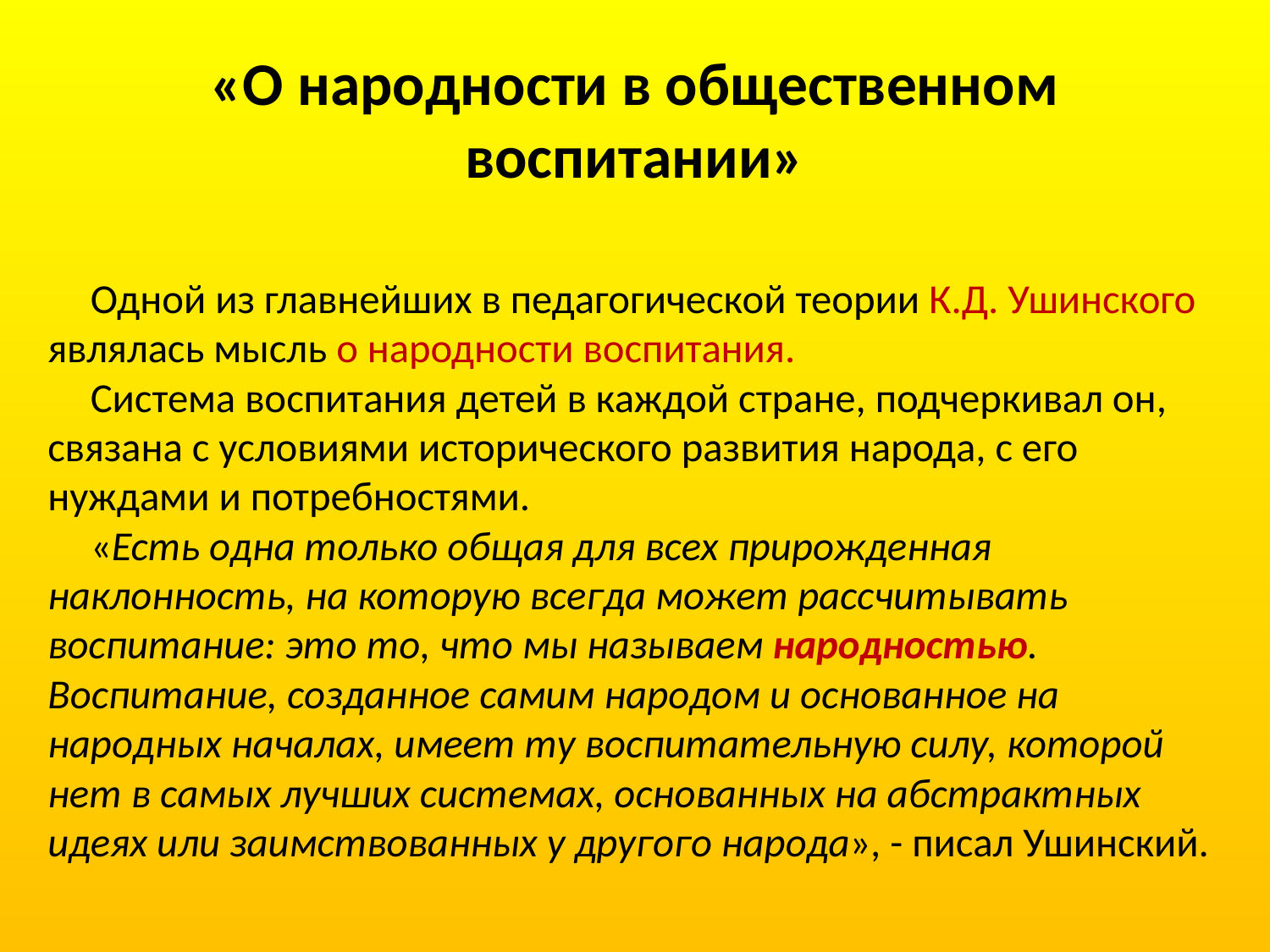

# «О народности в общественном воспитании»
Одной из главнейших в педагогической теории К.Д. Ушинского являлась мысль о народности воспитания.
Система воспитания детей в каждой стране, подчеркивал он, связана с условиями исторического развития народа, с его нуждами и потребностями.
«Есть одна только общая для всех прирожденная наклонность, на которую всегда может рассчитывать воспитание: это то, что мы называем народностью. Воспитание, созданное самим народом и основанное на народных началах, имеет ту воспитательную силу, которой нет в самых лучших системах, основанных на абстрактных идеях или заимствованных у другого народа», - писал Ушинский.